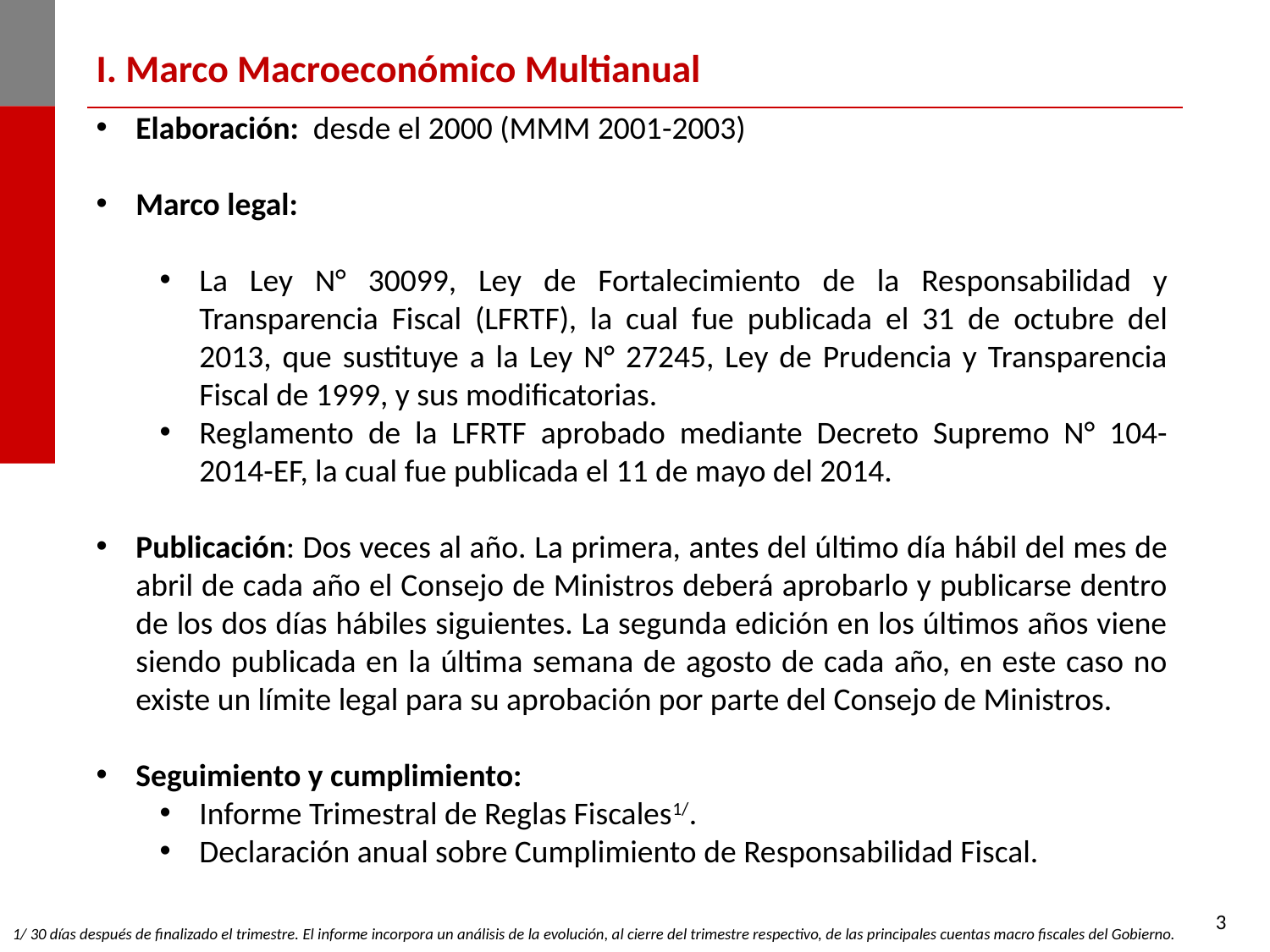

# I. Marco Macroeconómico Multianual
Elaboración:  desde el 2000 (MMM 2001-2003)

Marco legal:

La Ley N° 30099, Ley de Fortalecimiento de la Responsabilidad y Transparencia Fiscal (LFRTF), la cual fue publicada el 31 de octubre del 2013, que sustituye a la Ley N° 27245, Ley de Prudencia y Transparencia Fiscal de 1999, y sus modificatorias.
Reglamento de la LFRTF aprobado mediante Decreto Supremo N° 104-2014-EF, la cual fue publicada el 11 de mayo del 2014.

Publicación: Dos veces al año. La primera, antes del último día hábil del mes de abril de cada año el Consejo de Ministros deberá aprobarlo y publicarse dentro de los dos días hábiles siguientes. La segunda edición en los últimos años viene siendo publicada en la última semana de agosto de cada año, en este caso no existe un límite legal para su aprobación por parte del Consejo de Ministros.

Seguimiento y cumplimiento:
Informe Trimestral de Reglas Fiscales1/.
Declaración anual sobre Cumplimiento de Responsabilidad Fiscal.

1/ 30 días después de finalizado el trimestre. El informe incorpora un análisis de la evolución, al cierre del trimestre respectivo, de las principales cuentas macro fiscales del Gobierno.